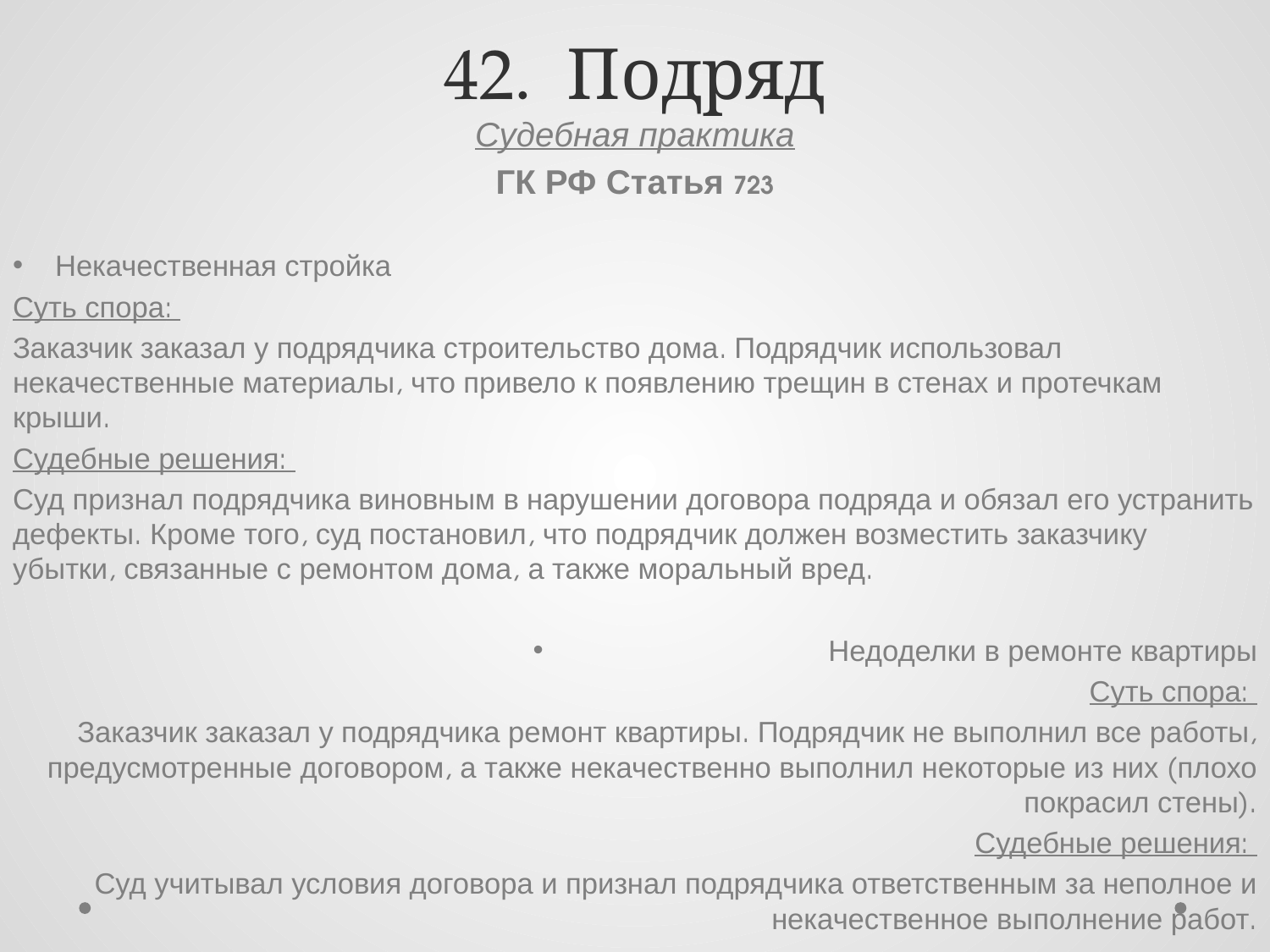

# 42.  Подряд
Судебная практика
ГК РФ Статья 723

Некачественная стройка
Суть спора:
Заказчик заказал у подрядчика строительство дома. Подрядчик использовал некачественные материалы, что привело к появлению трещин в стенах и протечкам крыши.
Судебные решения:
Суд признал подрядчика виновным в нарушении договора подряда и обязал его устранить дефекты. Кроме того, суд постановил, что подрядчик должен возместить заказчику убытки, связанные с ремонтом дома, а также моральный вред.

Недоделки в ремонте квартиры
Суть спора:
Заказчик заказал у подрядчика ремонт квартиры. Подрядчик не выполнил все работы, предусмотренные договором, а также некачественно выполнил некоторые из них (плохо покрасил стены).
Судебные решения:
Суд учитывал условия договора и признал подрядчика ответственным за неполное и некачественное выполнение работ.